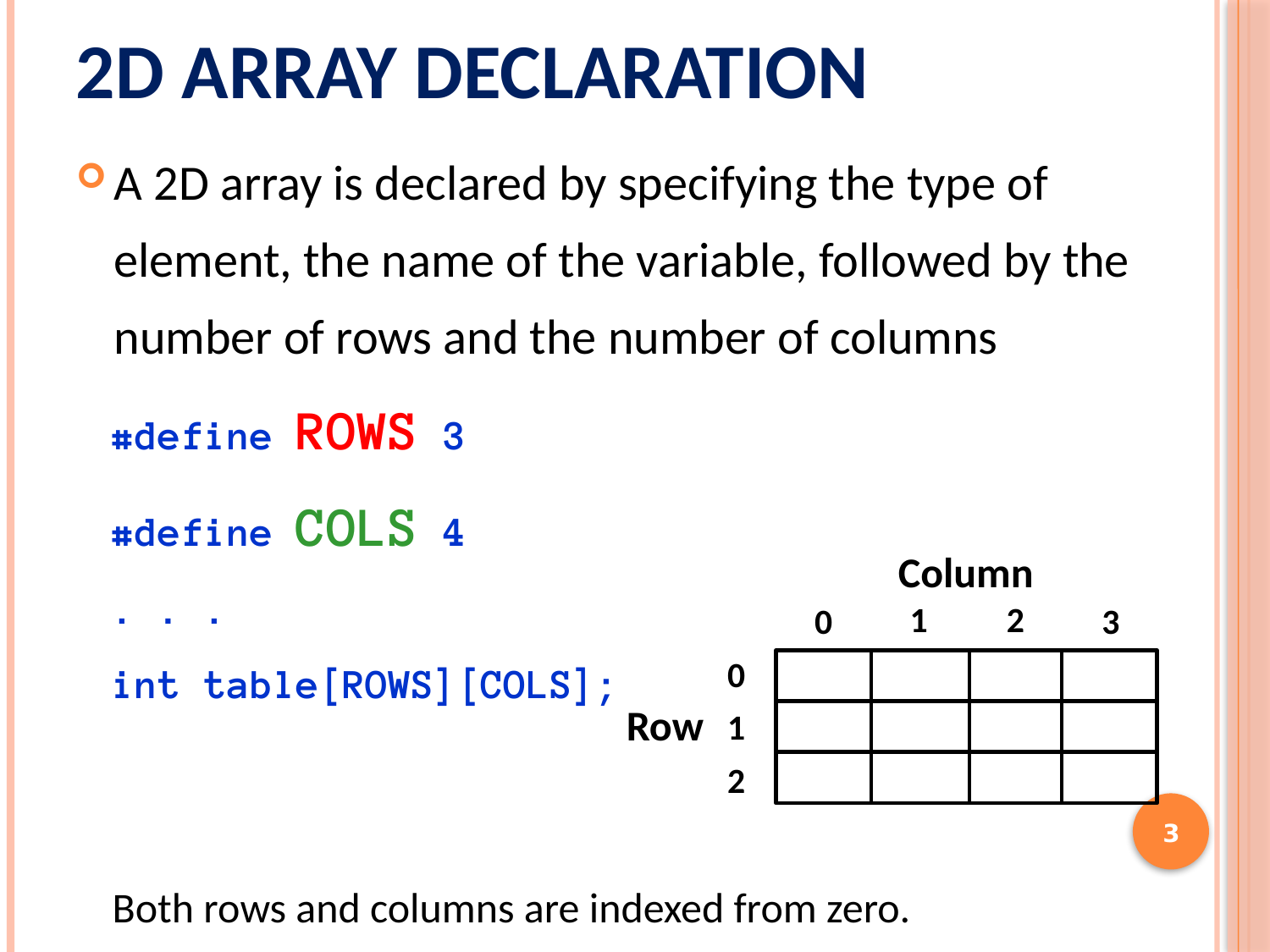

# 2D Array Declaration
A 2D array is declared by specifying the type of element, the name of the variable, followed by the number of rows and the number of columns
#define ROWS 3
#define COLS 4
. . .
int table[ROWS][COLS];

Both rows and columns are indexed from zero.

Column
1
2
3
0

0
Row
1
2
3